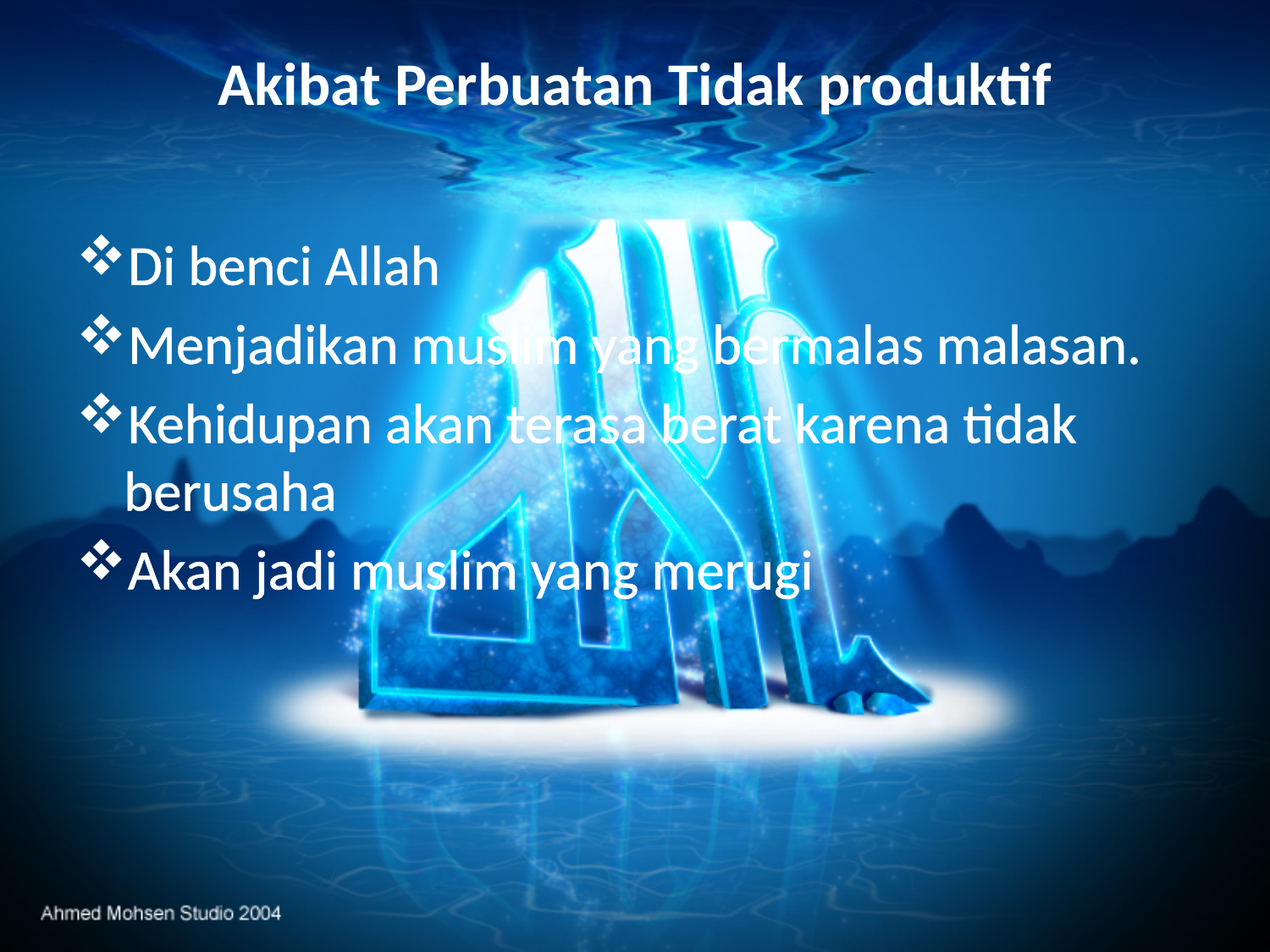

# Akibat Perbuatan Tidak produktif
Di benci Allah
Menjadikan muslim yang bermalas malasan.
Kehidupan akan terasa berat karena tidak berusaha
Akan jadi muslim yang merugi